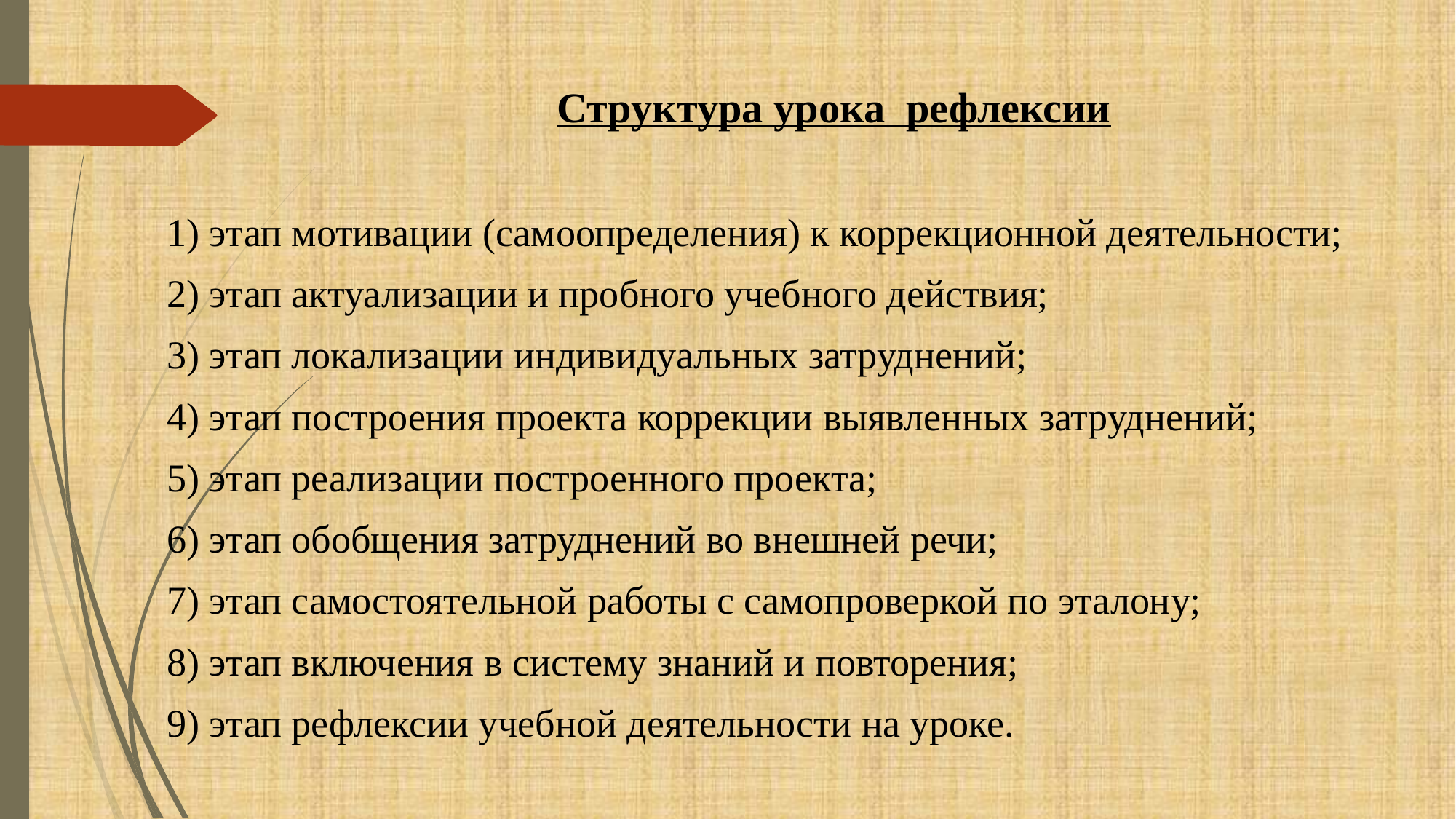

# Структура урока  рефлексии
1) этап мотивации (самоопределения) к коррекционной деятельности;
2) этап актуализации и пробного учебного действия;
3) этап локализации индивидуальных затруднений;
4) этап построения проекта коррекции выявленных затруднений;
5) этап реализации построенного проекта;
6) этап обобщения затруднений во внешней речи;
7) этап самостоятельной работы с самопроверкой по эталону;
8) этап включения в систему знаний и повторения;
9) этап рефлексии учебной деятельности на уроке.